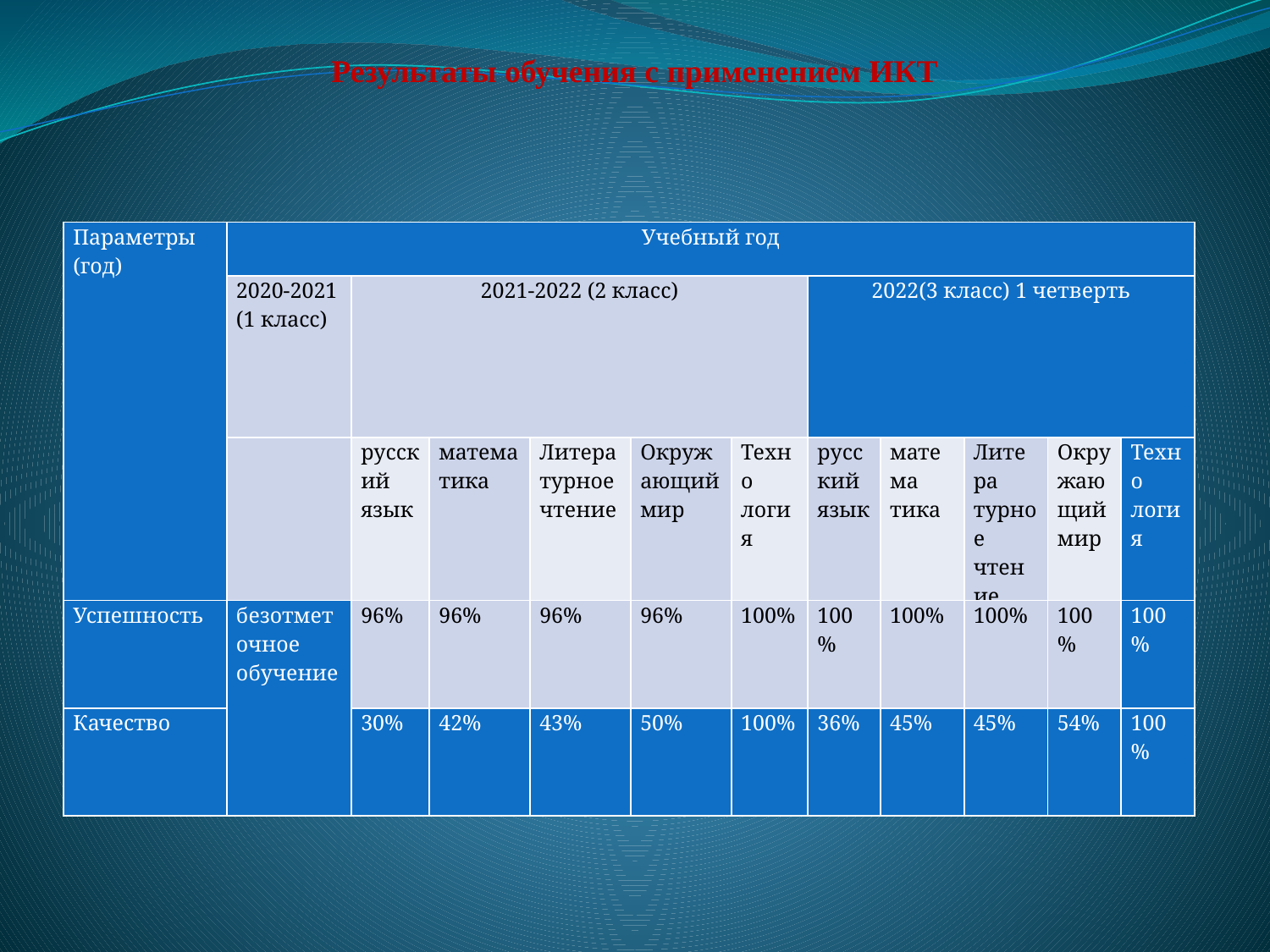

Результаты обучения с применением ИКТ
#
| Параметры (год) | Учебный год |  |  |  |  |  |  |  |  |  |  |
| --- | --- | --- | --- | --- | --- | --- | --- | --- | --- | --- | --- |
|  | 2020-2021 (1 класс) | 2021-2022 (2 класс) |  |  |  |  | 2022(3 класс) 1 четверть |  |  |  |  |
|  |  | русский язык | матема тика | Литера турное чтение | Окружающий мир | Техно логия | русский язык | матема тика | Литера турное чтение | Окружающий мир | Техно логия |
| Успешность | безотметочное обучение | 96% | 96% | 96% | 96% | 100% | 100% | 100% | 100% | 100% | 100% |
| Качество |  | 30% | 42% | 43% | 50% | 100% | 36% | 45% | 45% | 54% | 100% |